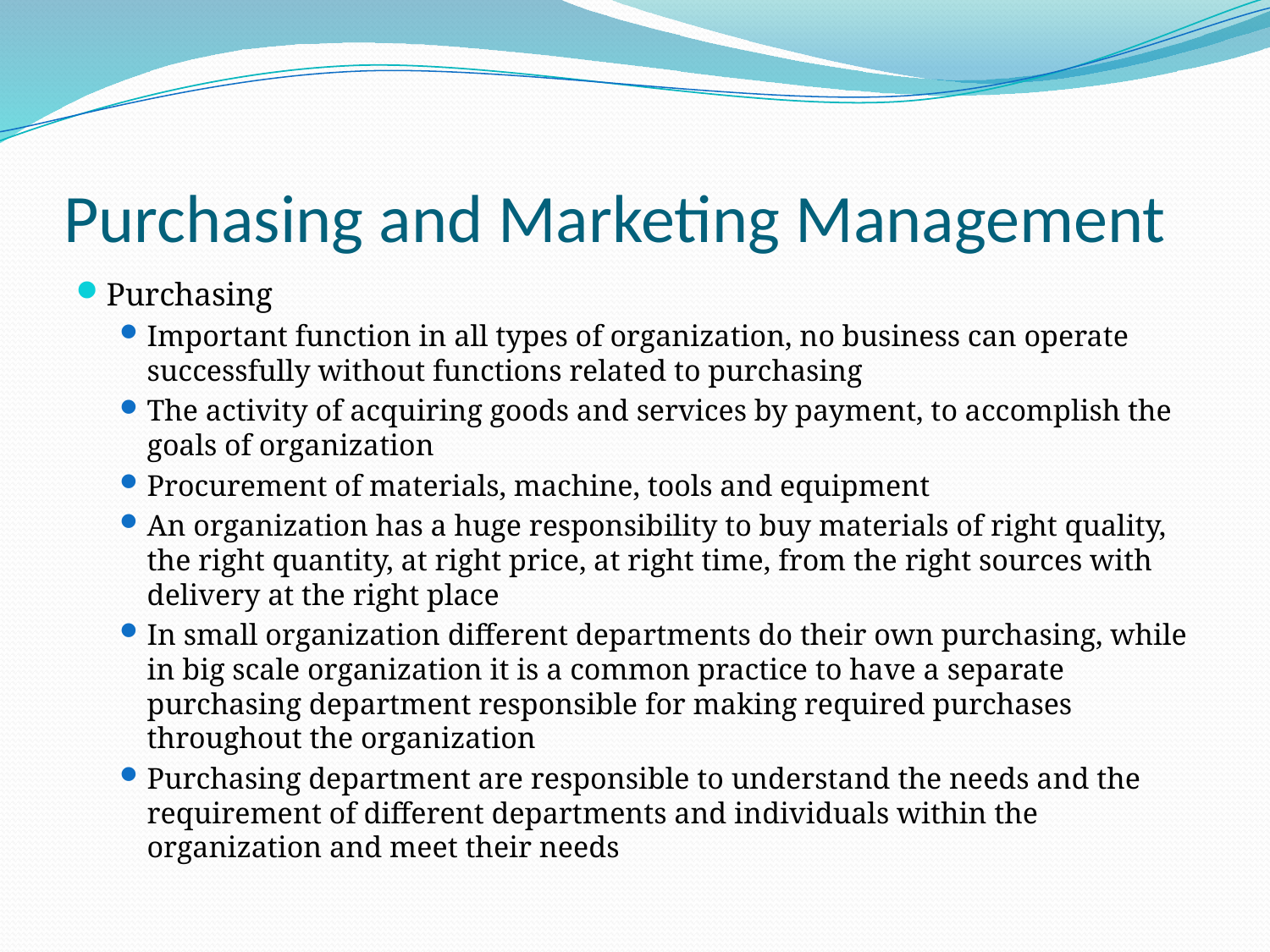

# Purchasing and Marketing Management
Purchasing
Important function in all types of organization, no business can operate successfully without functions related to purchasing
The activity of acquiring goods and services by payment, to accomplish the goals of organization
Procurement of materials, machine, tools and equipment
An organization has a huge responsibility to buy materials of right quality, the right quantity, at right price, at right time, from the right sources with delivery at the right place
In small organization different departments do their own purchasing, while in big scale organization it is a common practice to have a separate purchasing department responsible for making required purchases throughout the organization
Purchasing department are responsible to understand the needs and the requirement of different departments and individuals within the organization and meet their needs